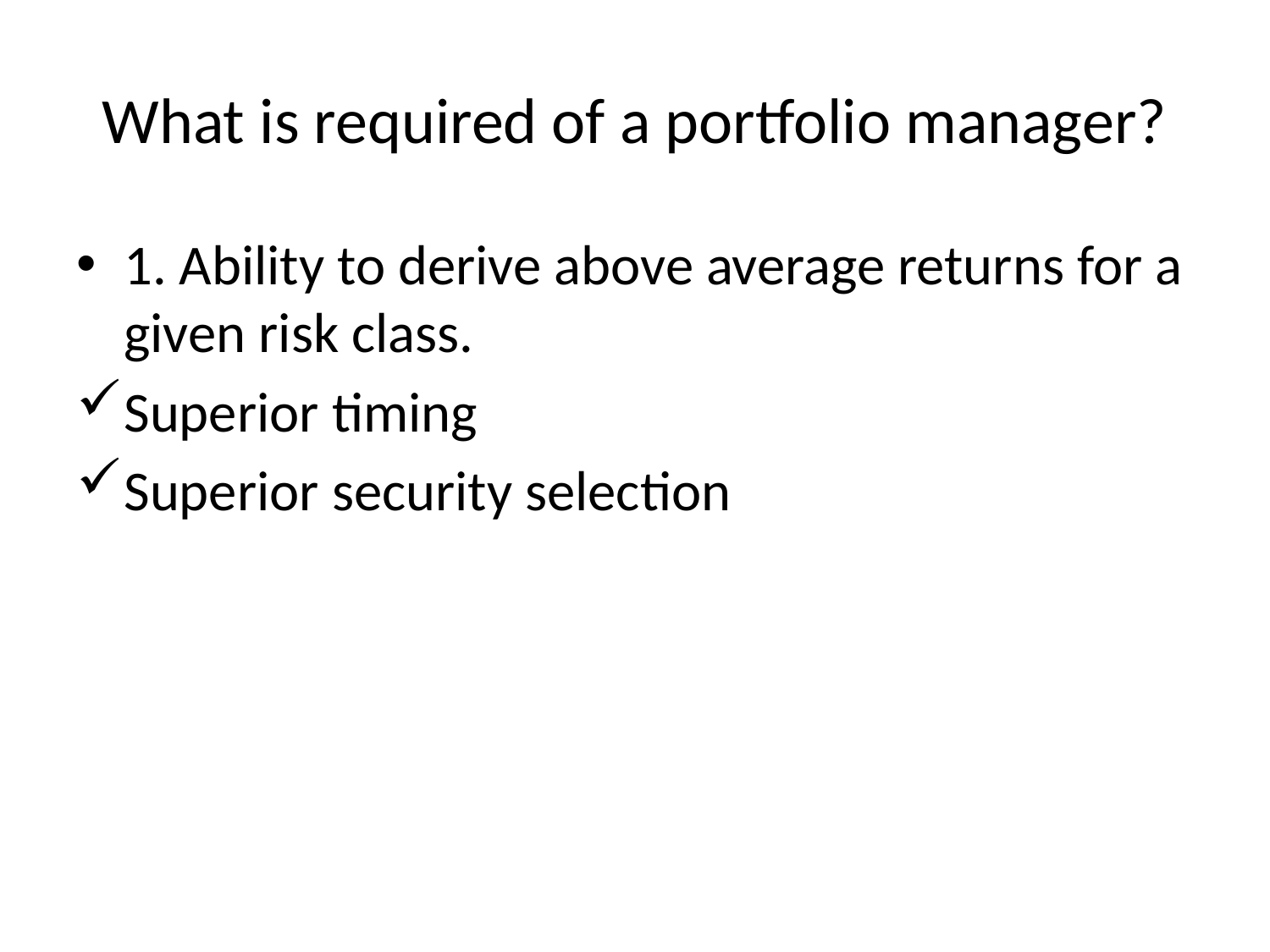

# What is required of a portfolio manager?
1. Ability to derive above average returns for a given risk class.
Superior timing
Superior security selection